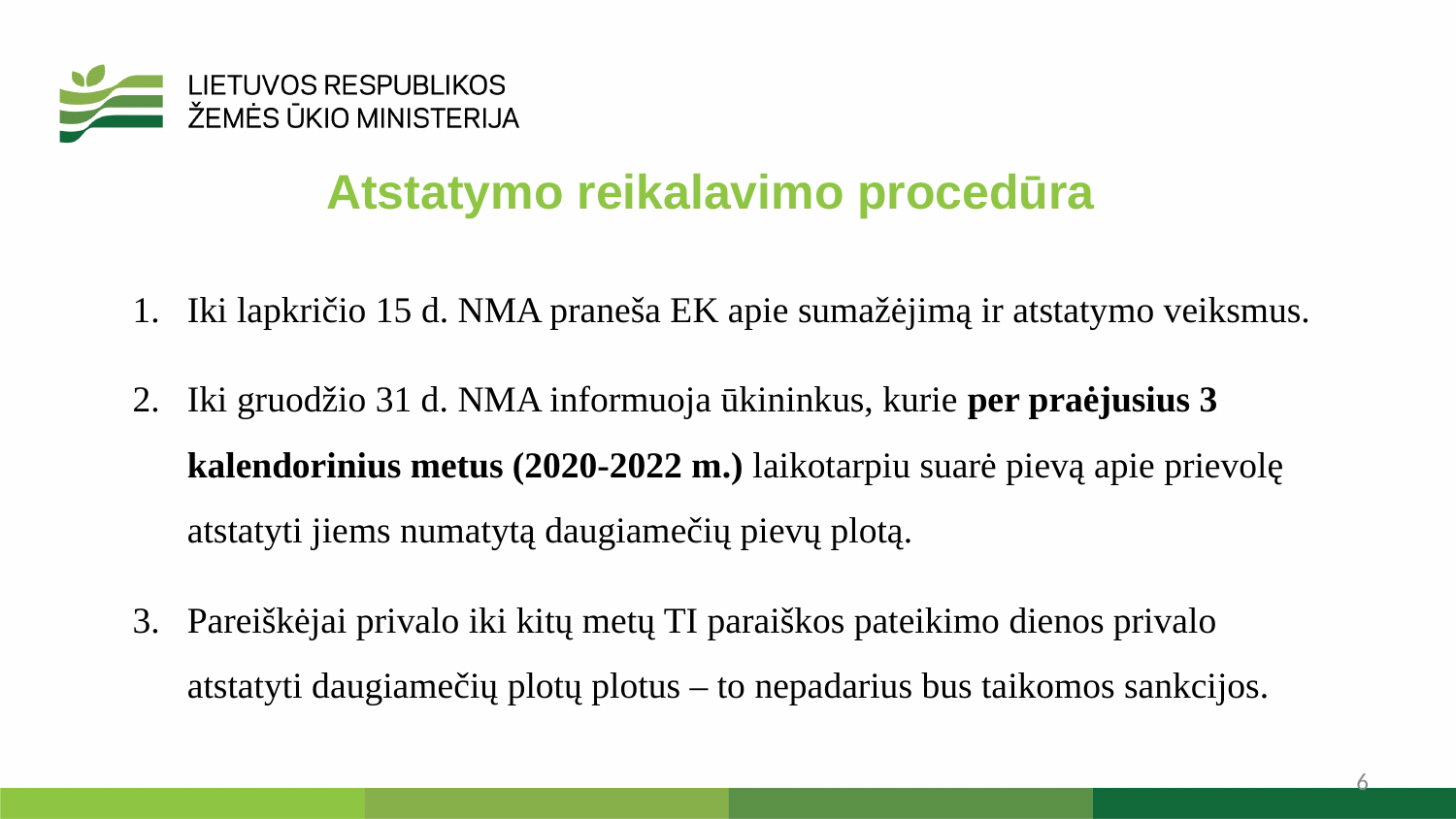

Atstatymo reikalavimo procedūra
Iki lapkričio 15 d. NMA praneša EK apie sumažėjimą ir atstatymo veiksmus.
Iki gruodžio 31 d. NMA informuoja ūkininkus, kurie per praėjusius 3 kalendorinius metus (2020-2022 m.) laikotarpiu suarė pievą apie prievolę atstatyti jiems numatytą daugiamečių pievų plotą.
Pareiškėjai privalo iki kitų metų TI paraiškos pateikimo dienos privalo atstatyti daugiamečių plotų plotus – to nepadarius bus taikomos sankcijos.
6